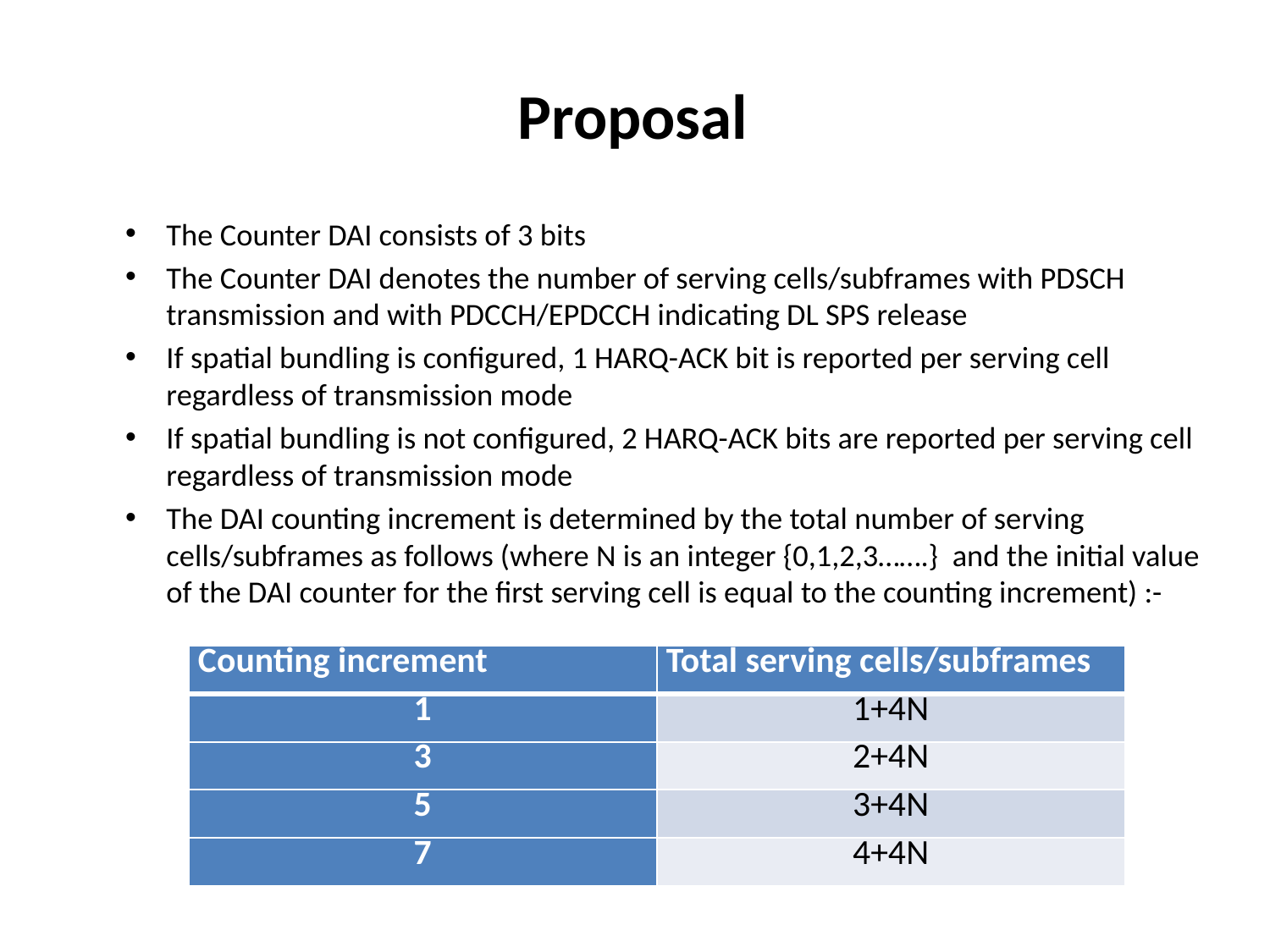

Proposal
The Counter DAI consists of 3 bits
The Counter DAI denotes the number of serving cells/subframes with PDSCH transmission and with PDCCH/EPDCCH indicating DL SPS release
If spatial bundling is configured, 1 HARQ-ACK bit is reported per serving cell regardless of transmission mode
If spatial bundling is not configured, 2 HARQ-ACK bits are reported per serving cell regardless of transmission mode
The DAI counting increment is determined by the total number of serving cells/subframes as follows (where N is an integer {0,1,2,3…….}  and the initial value of the DAI counter for the first serving cell is equal to the counting increment) :-

| Counting increment | Total serving cells/subframes |
| --- | --- |
| 1 | 1+4N |
| 3 | 2+4N |
| 5 | 3+4N |
| 7 | 4+4N |